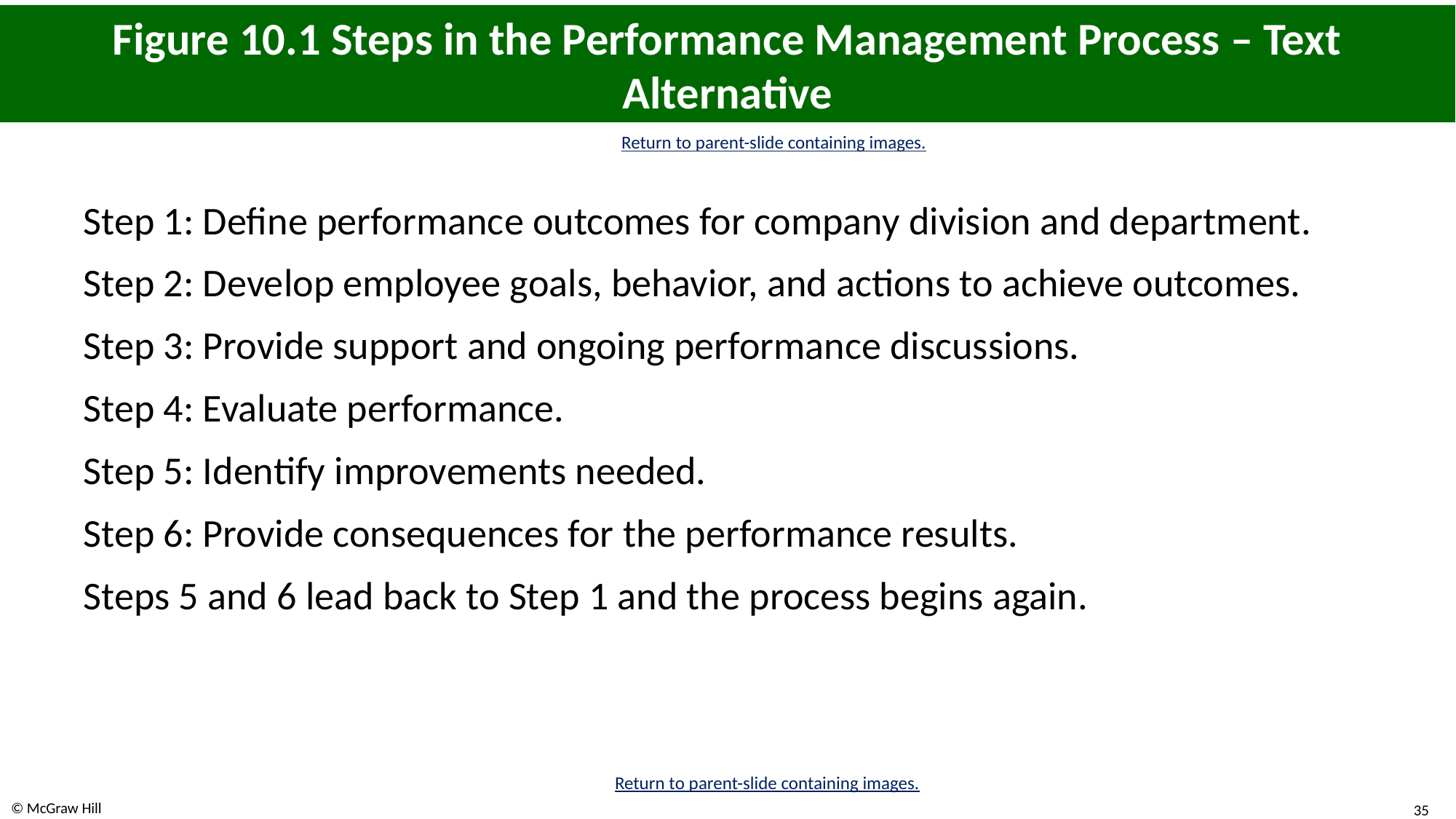

# Figure 10.1 Steps in the Performance Management Process – Text Alternative
Return to parent-slide containing images.
Step 1: Define performance outcomes for company division and department.
Step 2: Develop employee goals, behavior, and actions to achieve outcomes.
Step 3: Provide support and ongoing performance discussions.
Step 4: Evaluate performance.
Step 5: Identify improvements needed.
Step 6: Provide consequences for the performance results.
Steps 5 and 6 lead back to Step 1 and the process begins again.
Return to parent-slide containing images.